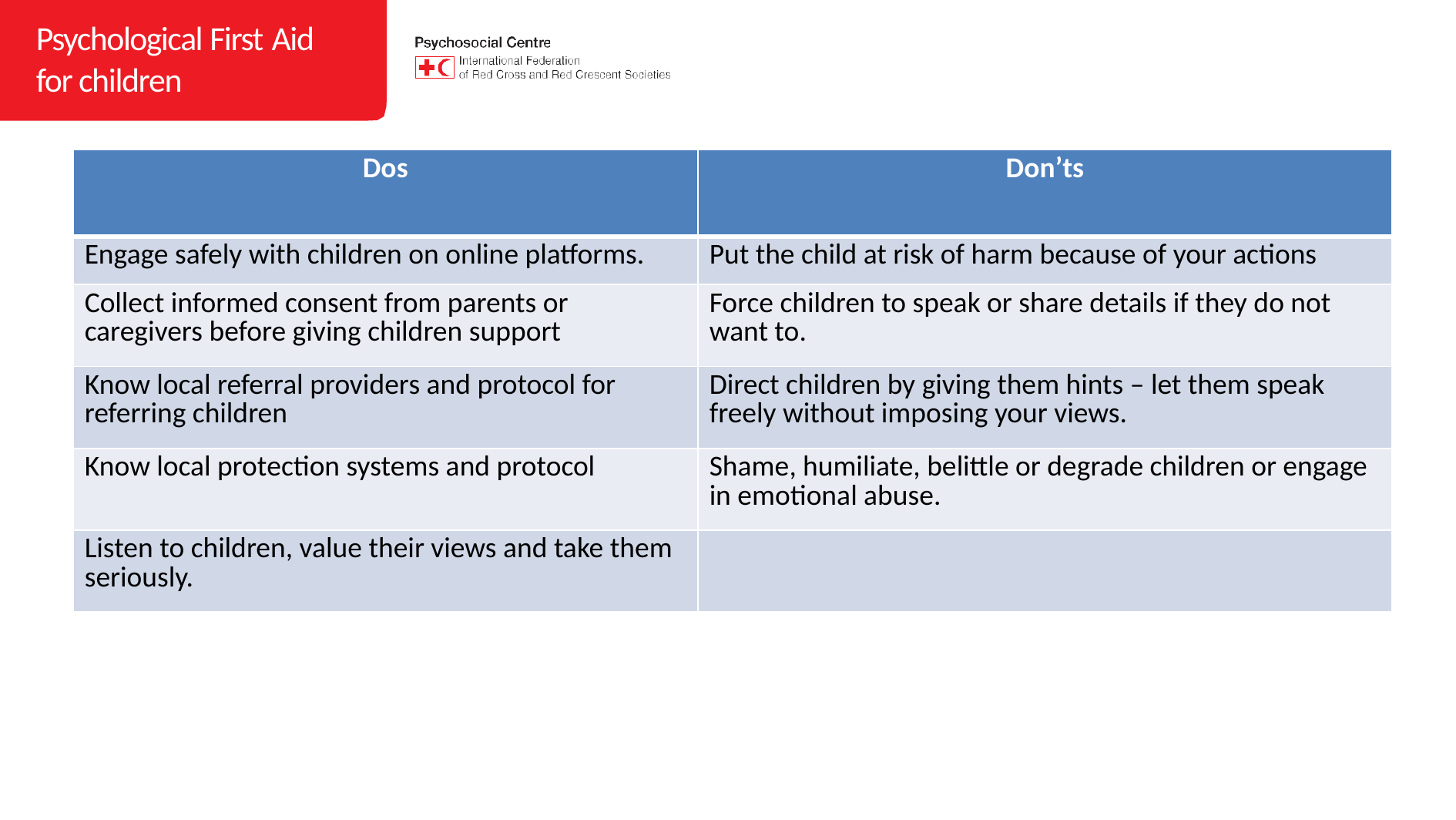

| Dos | Don’ts |
| --- | --- |
| Engage safely with children on online platforms. | Put the child at risk of harm because of your actions |
| Collect informed consent from parents or caregivers before giving children support | Force children to speak or share details if they do not want to. |
| Know local referral providers and protocol for referring children | Direct children by giving them hints – let them speak freely without imposing your views. |
| Know local protection systems and protocol | Shame, humiliate, belittle or degrade children or engage in emotional abuse. |
| Listen to children, value their views and take them seriously. |  |
CARL WHETHAM / IFRC